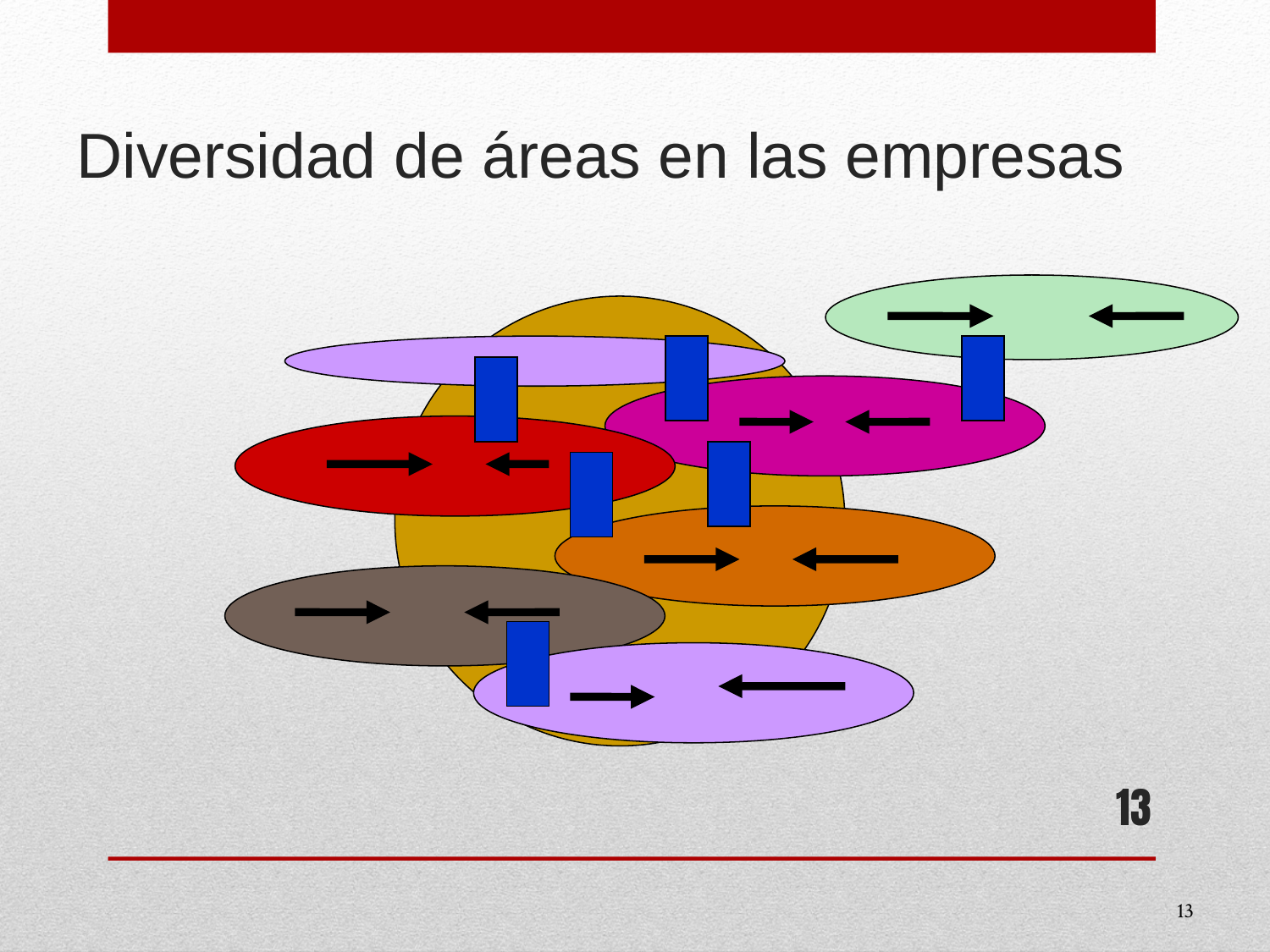

# Diversidad de áreas en las empresas

13
13